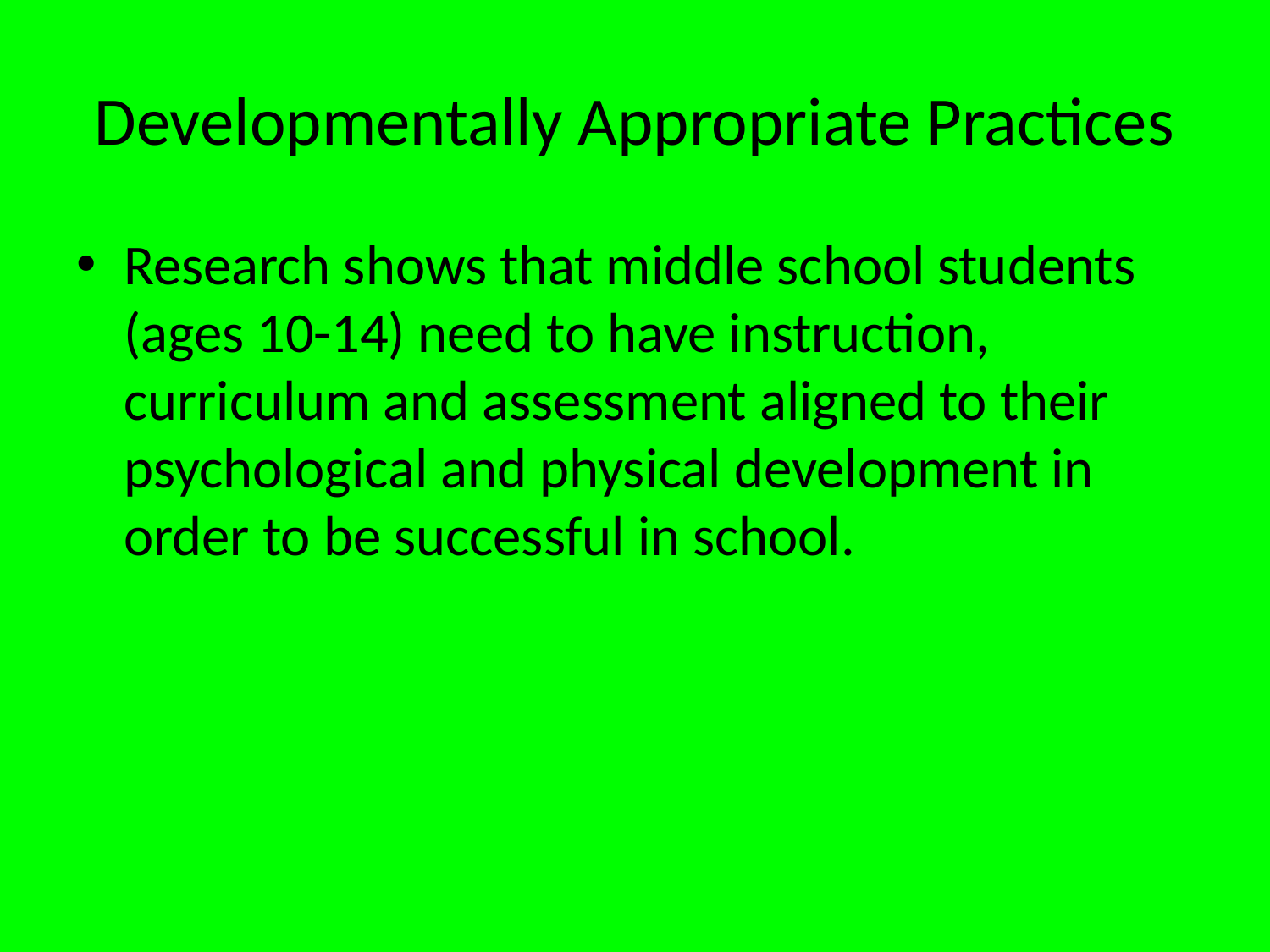

# Developmentally Appropriate Practices
Research shows that middle school students (ages 10-14) need to have instruction, curriculum and assessment aligned to their psychological and physical development in order to be successful in school.